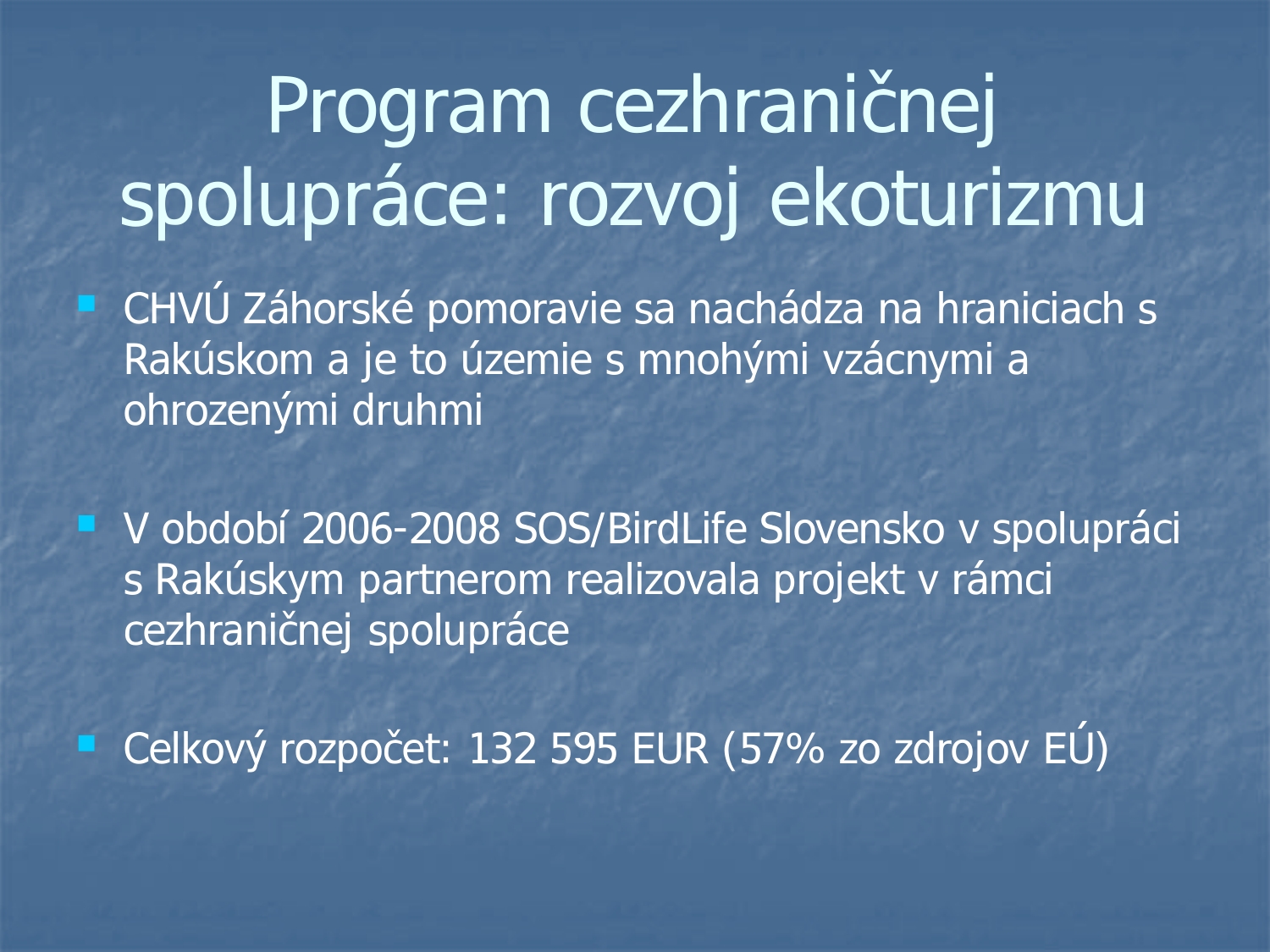

# Program cezhraničnej spolupráce: rozvoj ekoturizmu
CHVÚ Záhorské pomoravie sa nachádza na hraniciach s Rakúskom a je to územie s mnohými vzácnymi a ohrozenými druhmi

V období 2006-2008 SOS/BirdLife Slovensko v spolupráci s Rakúskym partnerom realizovala projekt v rámci cezhraničnej spolupráce

Celkový rozpočet: 132 595 EUR (57% zo zdrojov EÚ)